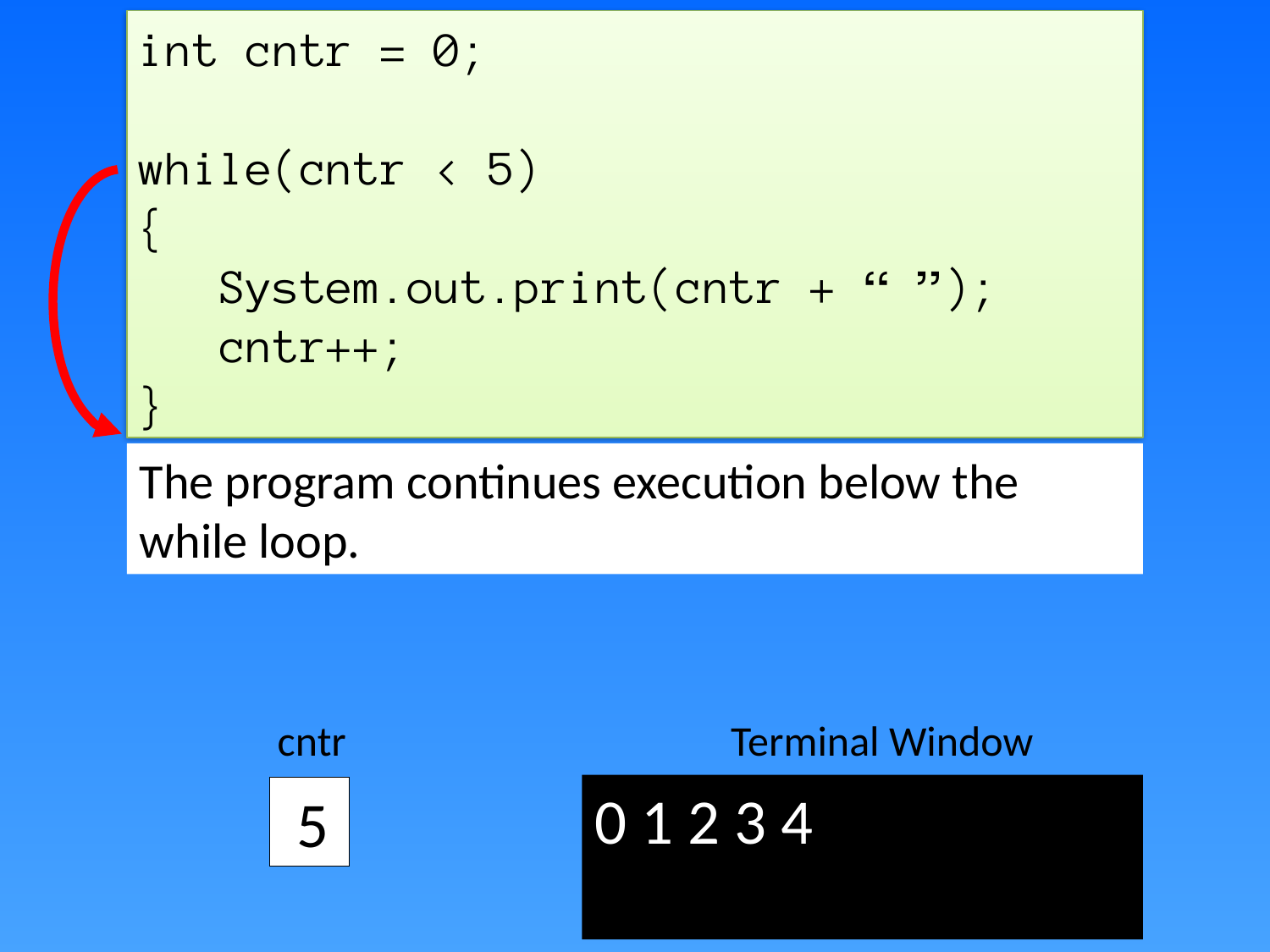

int cntr = 0;

while(cntr < 5)
{
   System.out.print(cntr + “ ”);
   cntr++;
}

The program continues execution below the while loop.
Terminal Window
cntr
0 1 2 3 4

 5